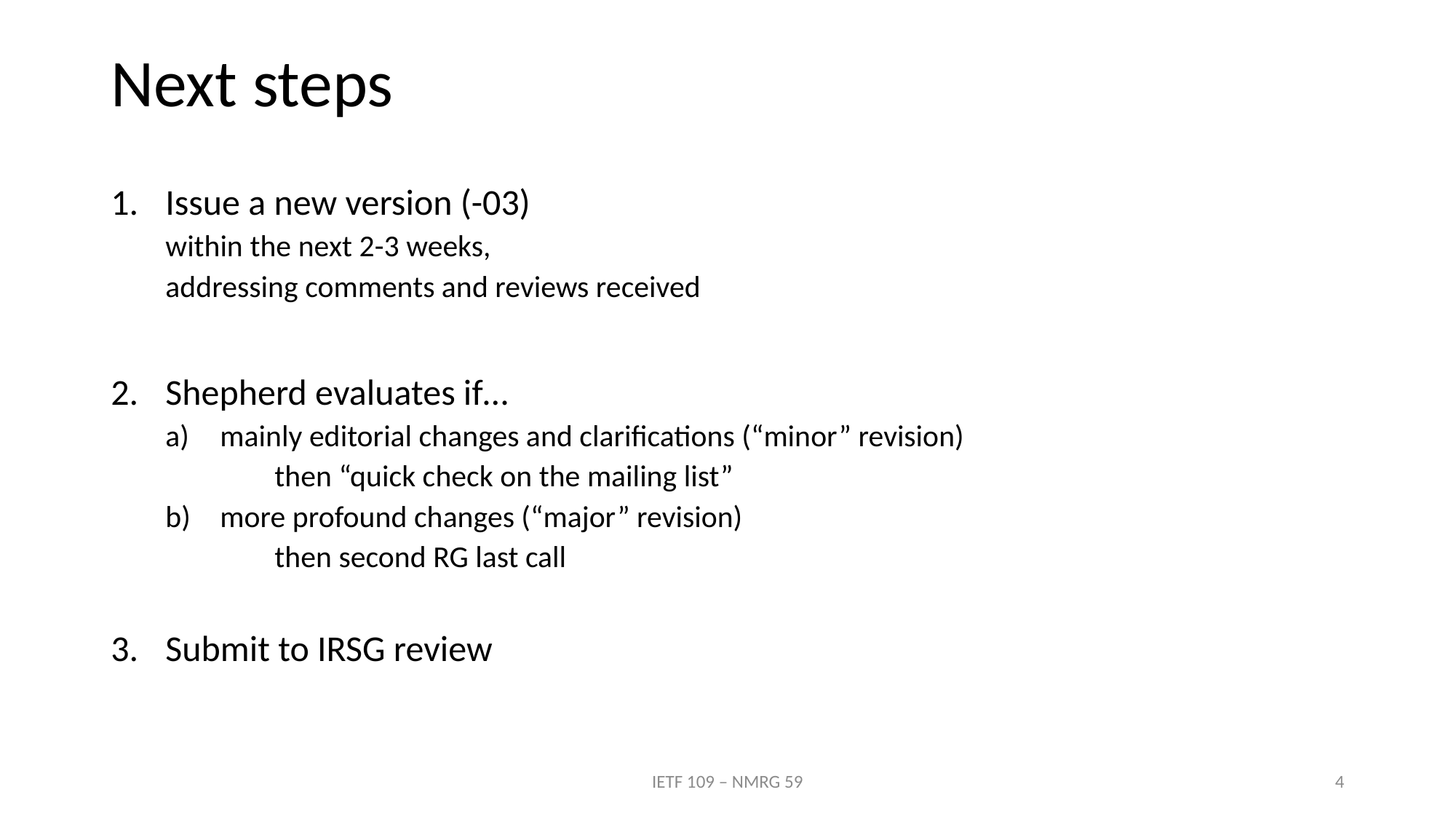

# Next steps
Issue a new version (-03)
within the next 2-3 weeks,
addressing comments and reviews received

Shepherd evaluates if…
mainly editorial changes and clarifications (“minor” revision)
	then “quick check on the mailing list”
more profound changes (“major” revision)
	then second RG last call

Submit to IRSG review

IETF 109 – NMRG 59
4